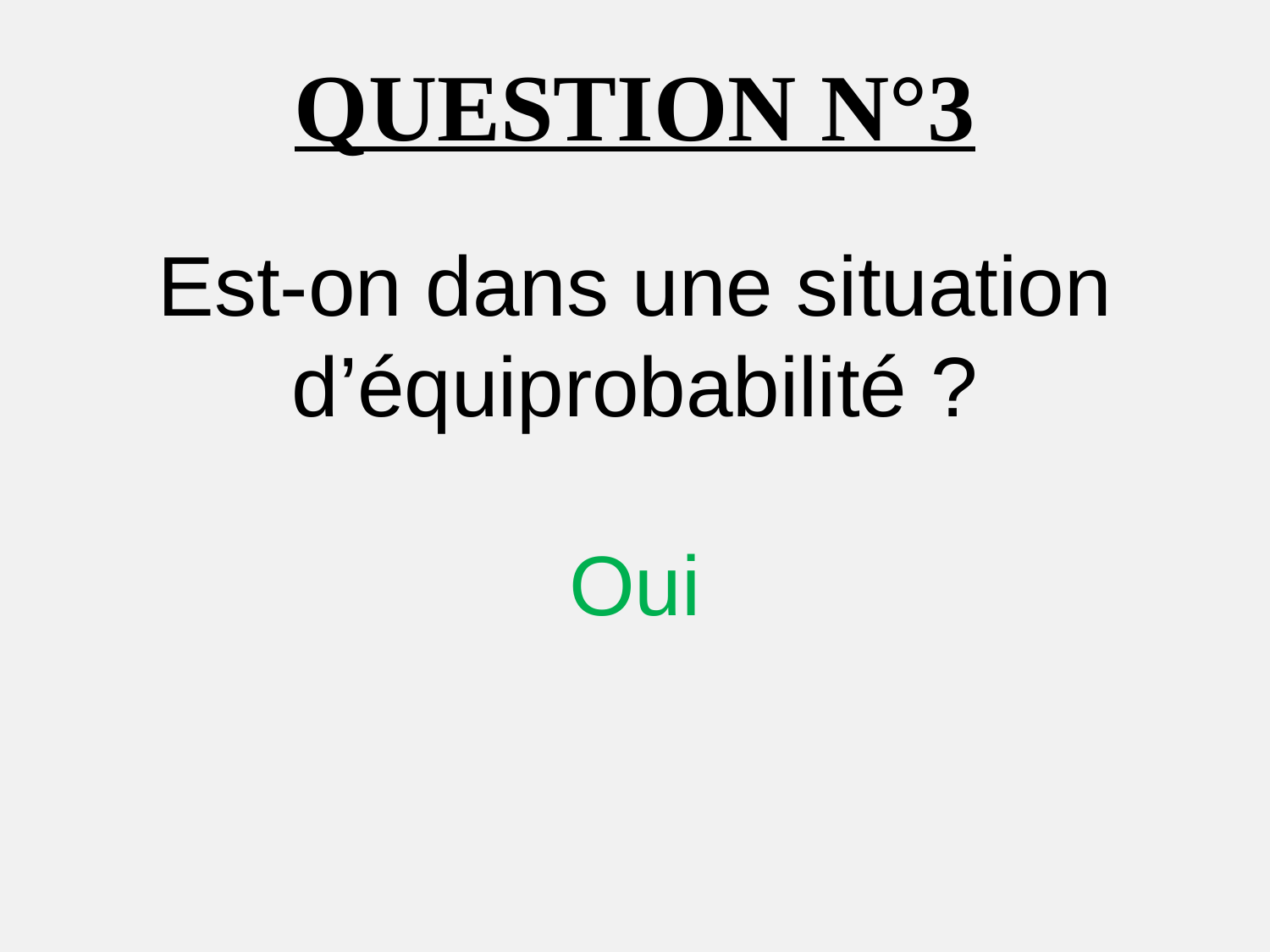

QUESTION N°3
Est-on dans une situation d’équiprobabilité ?
Oui